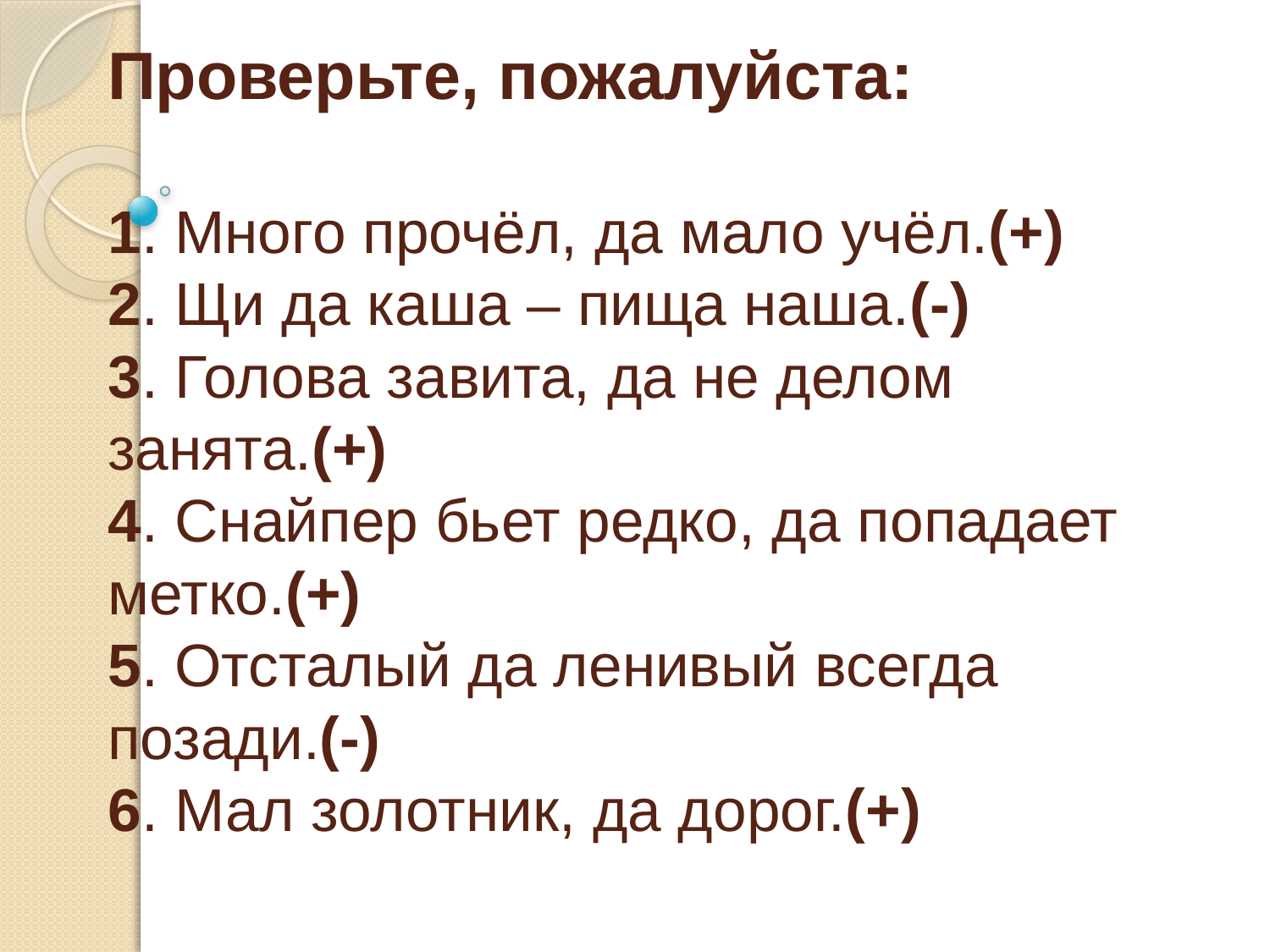

# Проверьте, пожалуйста: 1. Много прочёл, да мало учёл.(+) 2. Щи да каша – пища наша.(-) 3. Голова завита, да не делом занята.(+) 4. Снайпер бьет редко, да попадает метко.(+) 5. Отсталый да ленивый всегда позади.(-) 6. Мал золотник, да дорог.(+)